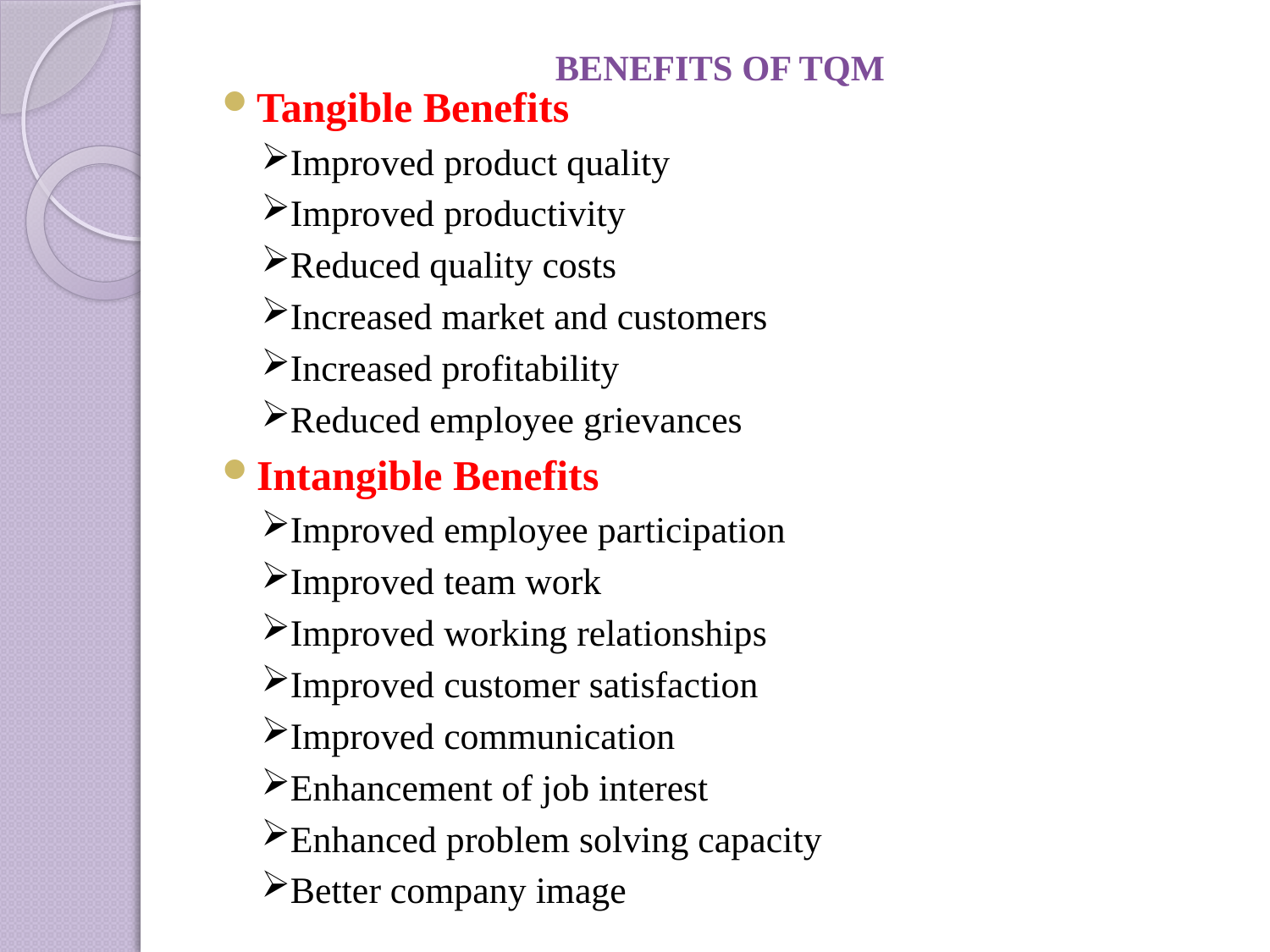

# BENEFITS OF TQM
Tangible Benefits
Improved product quality
Improved productivity
Reduced quality costs
Increased market and customers
Increased profitability
Reduced employee grievances
Intangible Benefits
Improved employee participation
Improved team work
Improved working relationships
Improved customer satisfaction
Improved communication
Enhancement of job interest
Enhanced problem solving capacity
Better company image